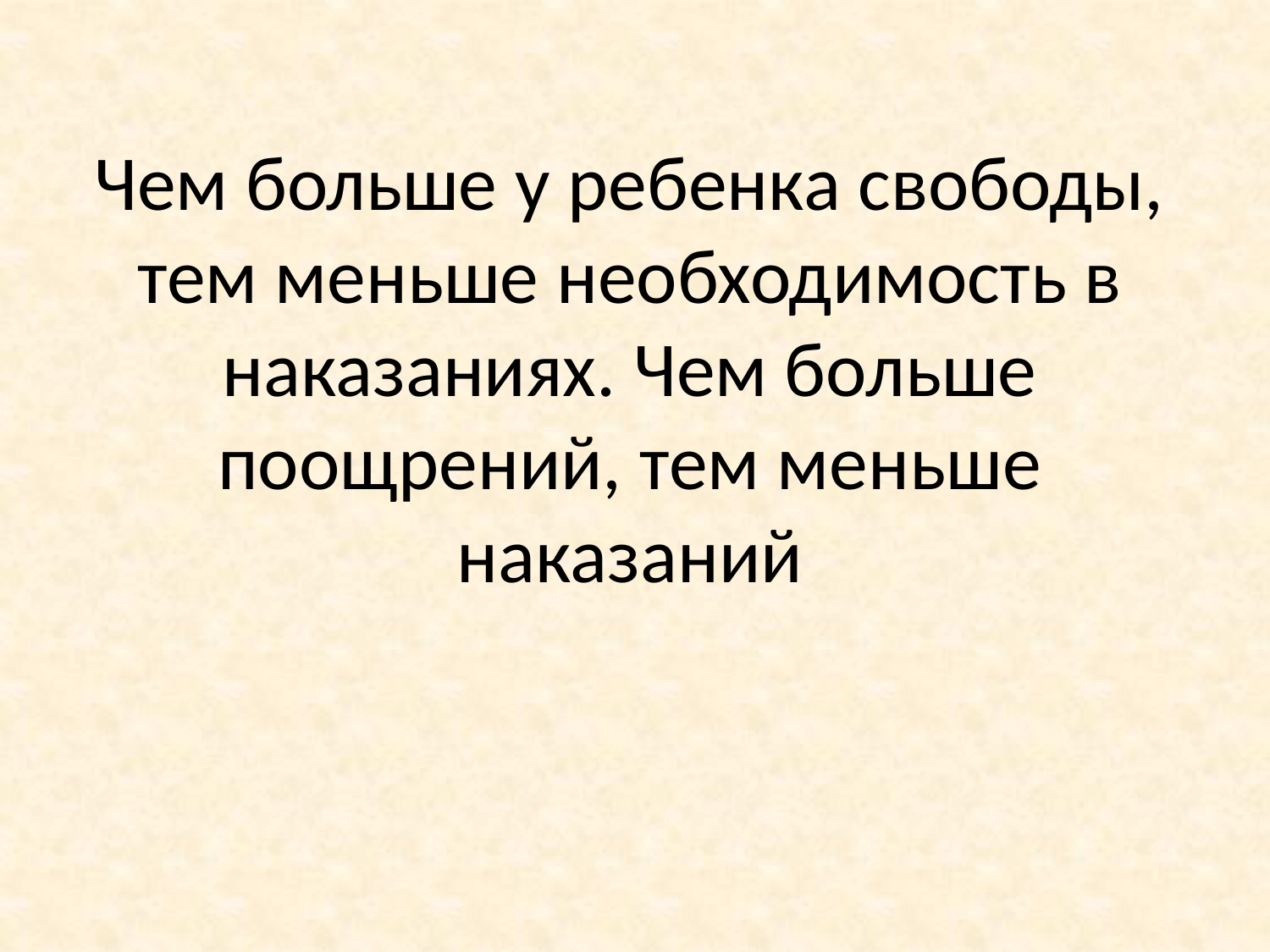

Чем больше у ребенка свободы, тем меньше необходимость в наказаниях. Чем больше поощрений, тем меньше наказаний